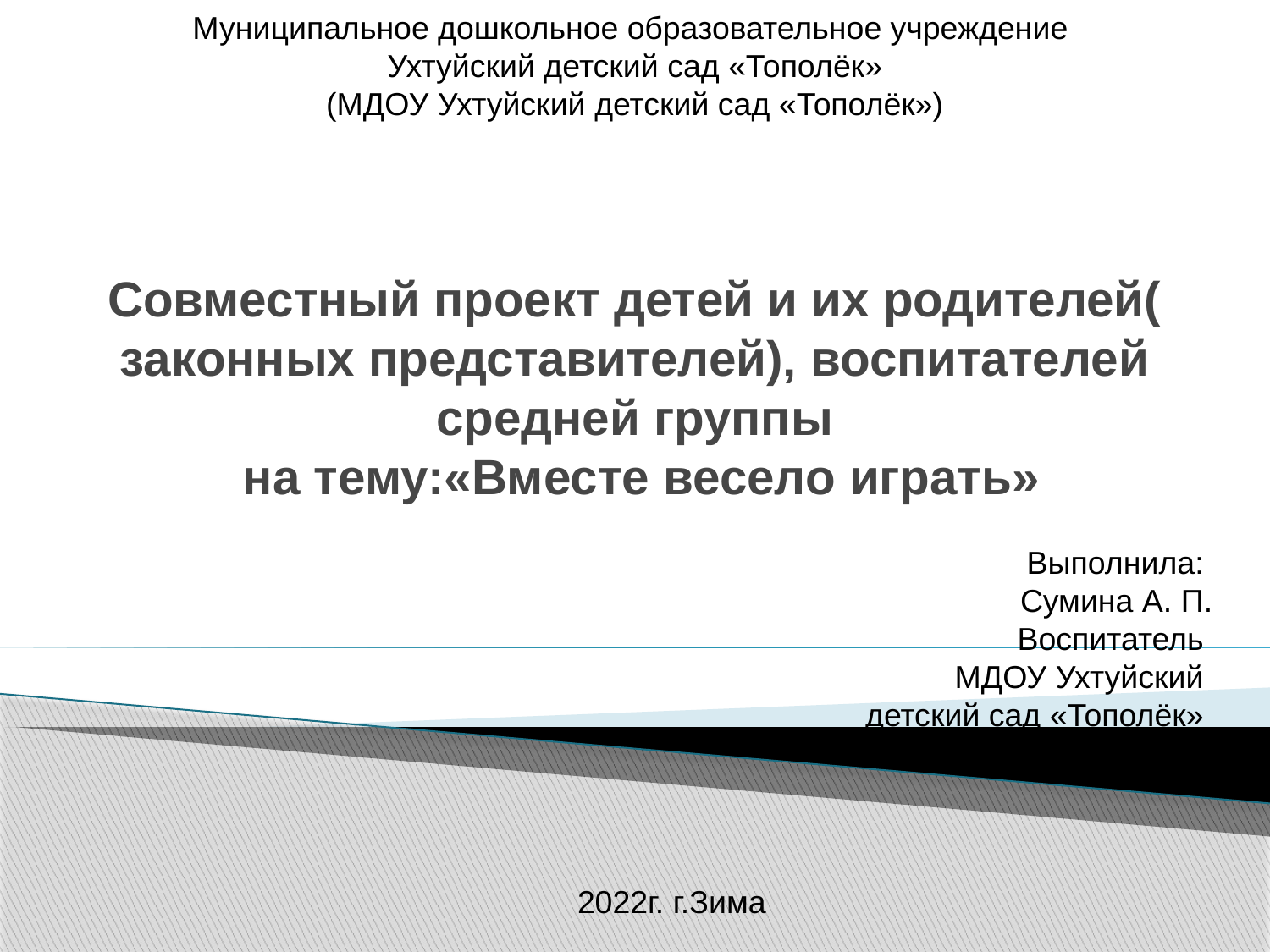

Муниципальное дошкольное образовательное учреждение
Ухтуйский детский сад «Тополёк»
(МДОУ Ухтуйский детский сад «Тополёк»)

# Совместный проект детей и их родителей( законных представителей)‚ воспитателей средней группы на тему:«Вместе весело играть»
Выполнила:
Сумина А. П.
Воспитатель
МДОУ Ухтуйский
детский сад «Тополёк»
2022г. г.Зима